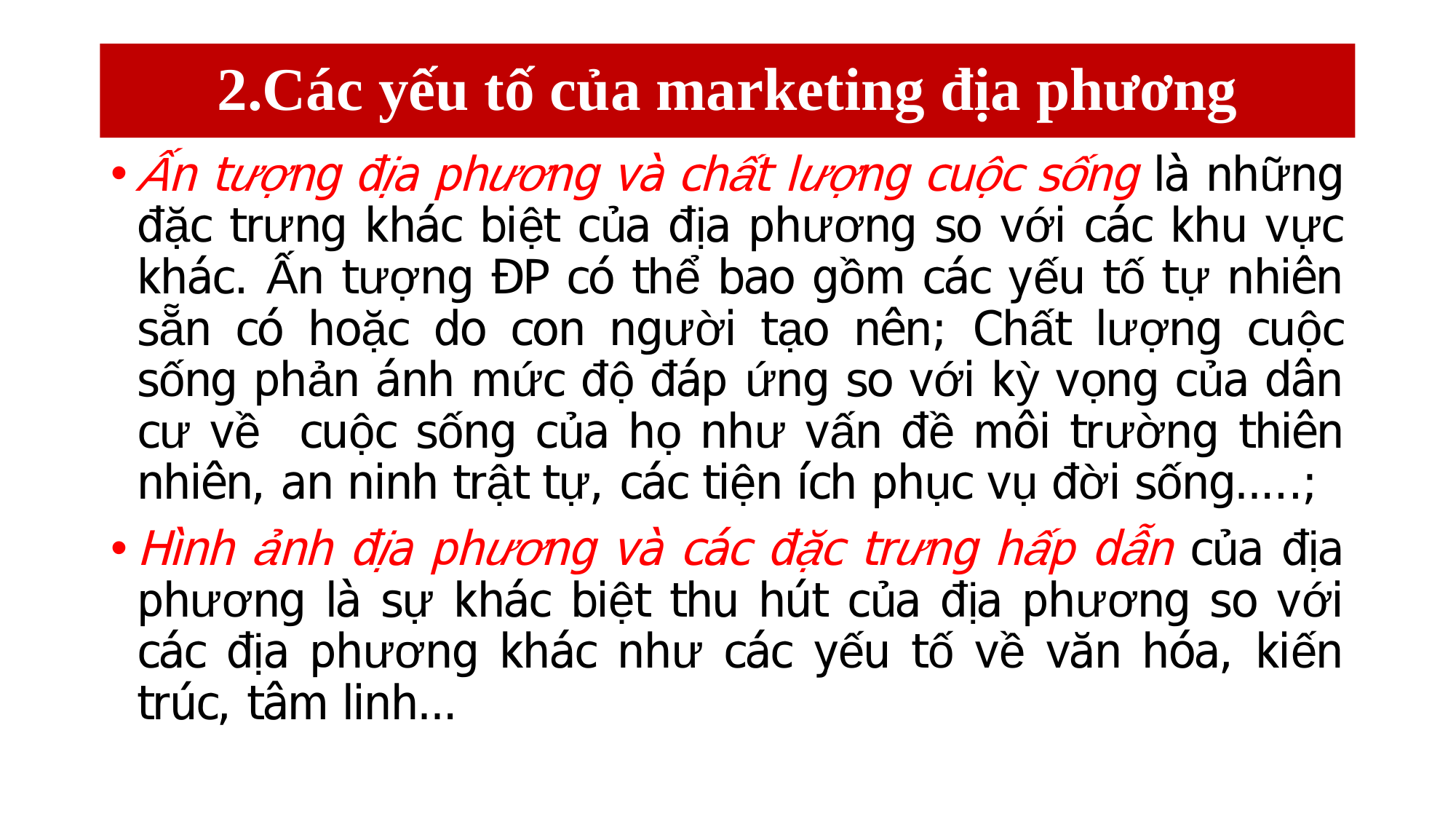

# 2.Các yếu tố của marketing địa phương
Ấn tượng địa phương và chất lượng cuộc sống là những đặc trưng khác biệt của địa phương so với các khu vực khác. Ấn tượng ĐP có thể bao gồm các yếu tố tự nhiên sẵn có hoặc do con người tạo nên; Chất lượng cuộc sống phản ánh mức độ đáp ứng so với kỳ vọng của dân cư về  cuộc sống của họ như vấn đề môi trường thiên nhiên, an ninh trật tự, các tiện ích phục vụ đời sống…..;
Hình ảnh địa phương và các đặc trưng hấp dẫn của địa phương là sự khác biệt thu hút của địa phương so với các địa phương khác như các yếu tố về văn hóa, kiến trúc, tâm linh…